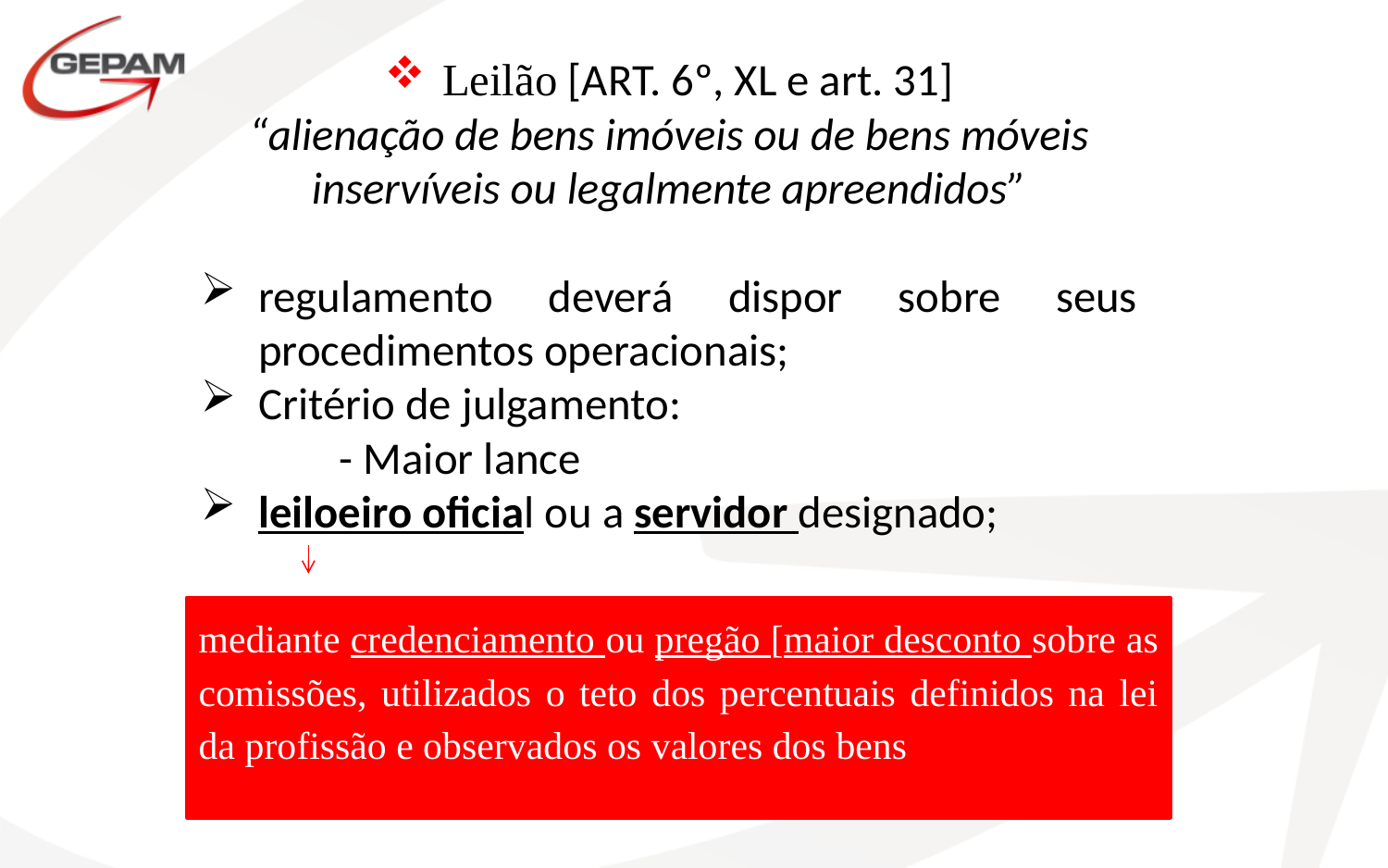

Leilão [ART. 6º, XL e art. 31]
“alienação de bens imóveis ou de bens móveis inservíveis ou legalmente apreendidos”

regulamento deverá dispor sobre seus procedimentos operacionais;
Critério de julgamento:
- Maior lance
leiloeiro oficial ou a servidor designado;

mediante credenciamento ou pregão [maior desconto sobre as comissões, utilizados o teto dos percentuais definidos na lei da profissão e observados os valores dos bens